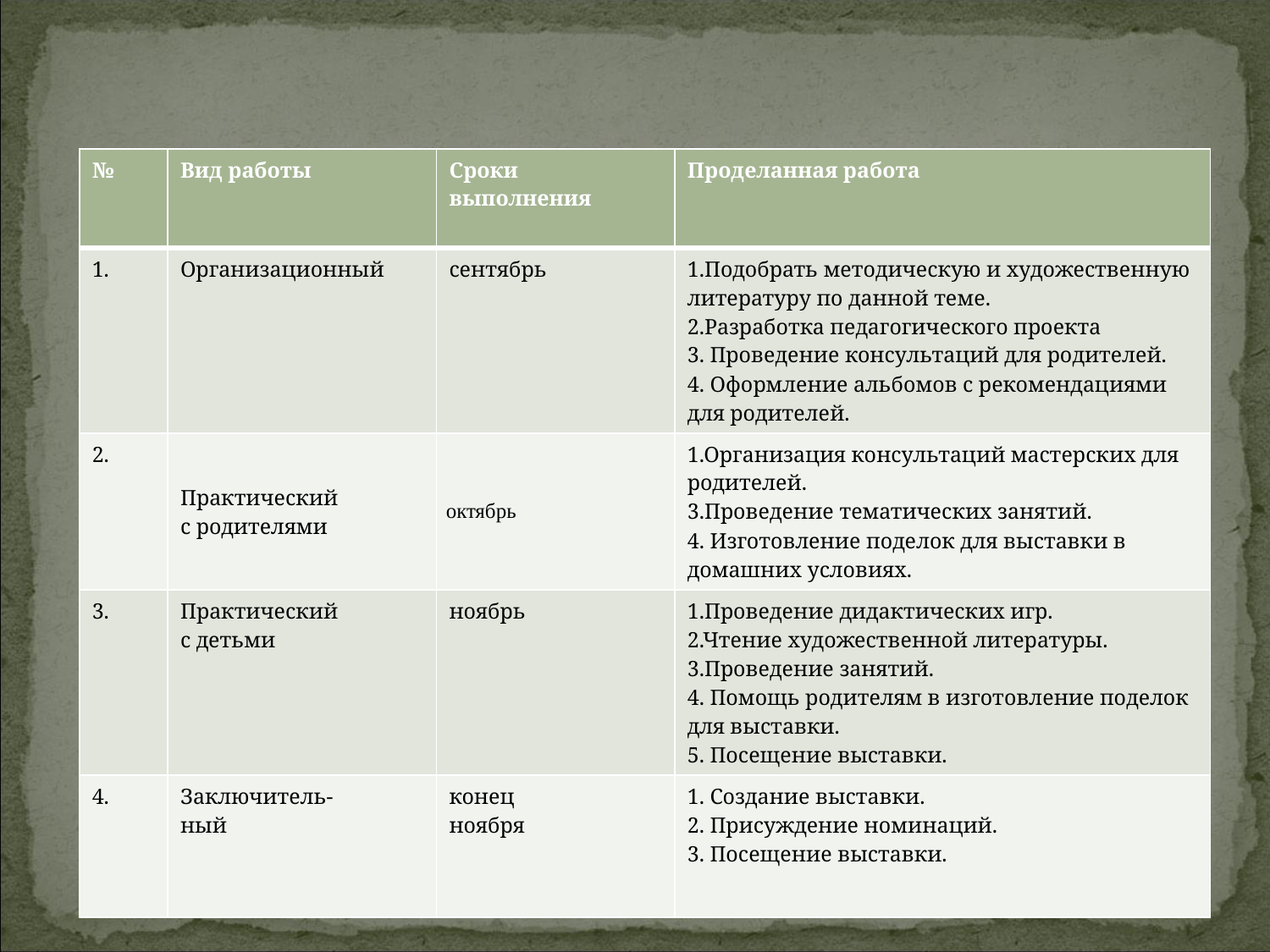

# План   реализации   педагогического   проекта.

| № | Вид работы | Сроки выполнения | Проделанная работа |
| --- | --- | --- | --- |
| 1. | Организационный | сентябрь | 1.Подобрать методическую и художественную литературу по данной теме. 2.Разработка педагогического проекта 3. Проведение консультаций для родителей. 4. Оформление альбомов с рекомендациями для родителей. |
| 2. | Практический с родителями | октябрь | 1.Организация консультаций мастерских для родителей. 3.Проведение тематических занятий. 4. Изготовление поделок для выставки в домашних условиях. |
| 3. | Практический с детьми | ноябрь | 1.Проведение дидактических игр. 2.Чтение художественной литературы. 3.Проведение занятий. 4. Помощь родителям в изготовление поделок для выставки. 5. Посещение выставки. |
| 4. | Заключитель- ный | конец ноября | 1. Создание выставки. 2. Присуждение номинаций. 3. Посещение выставки. |